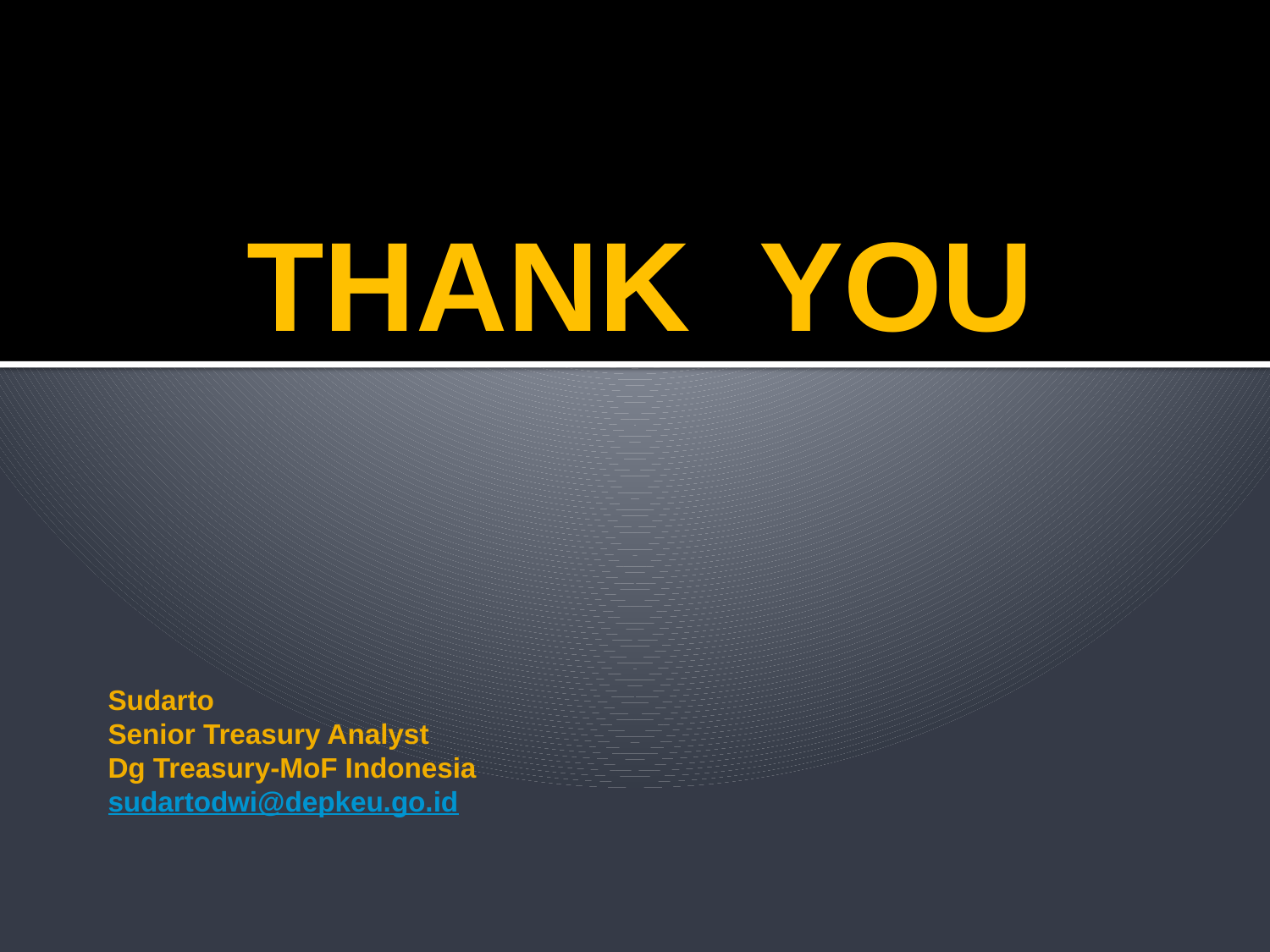

THANK  YOU
# Sudarto Senior Treasury Analyst Dg Treasury-MoF Indonesia sudartodwi@depkeu.go.id